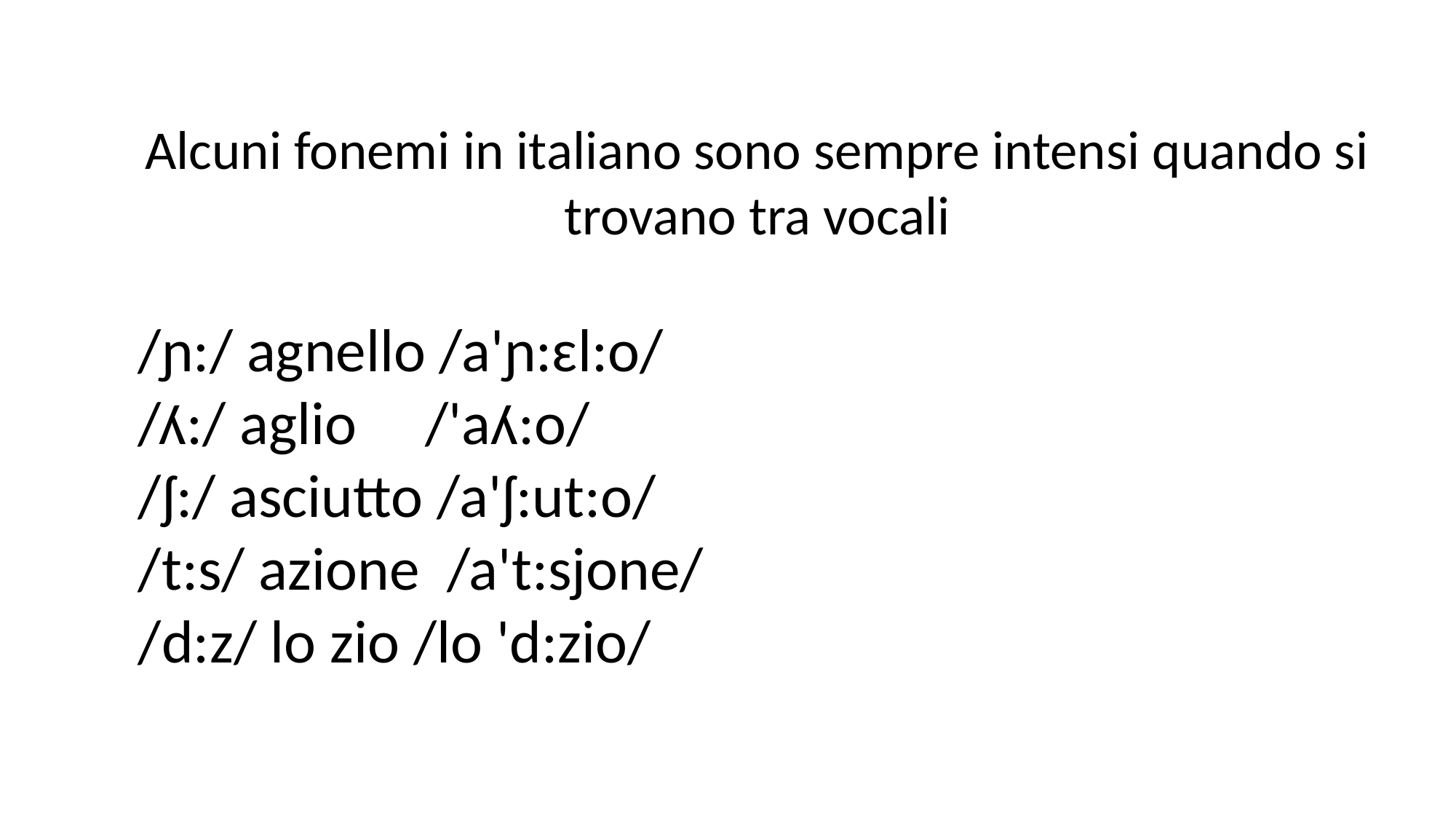

Alcuni fonemi in italiano sono sempre intensi quando si trovano tra vocali

/ɲ:/ agnello /a'ɲ:ɛl:o/
/ʎ:/ aglio     /'aʎ:o/
/ʃ:/ asciutto /a'ʃ:ut:o/
/t:s/ azione  /a't:sjone/
/d:z/ lo zio /lo 'd:zio/